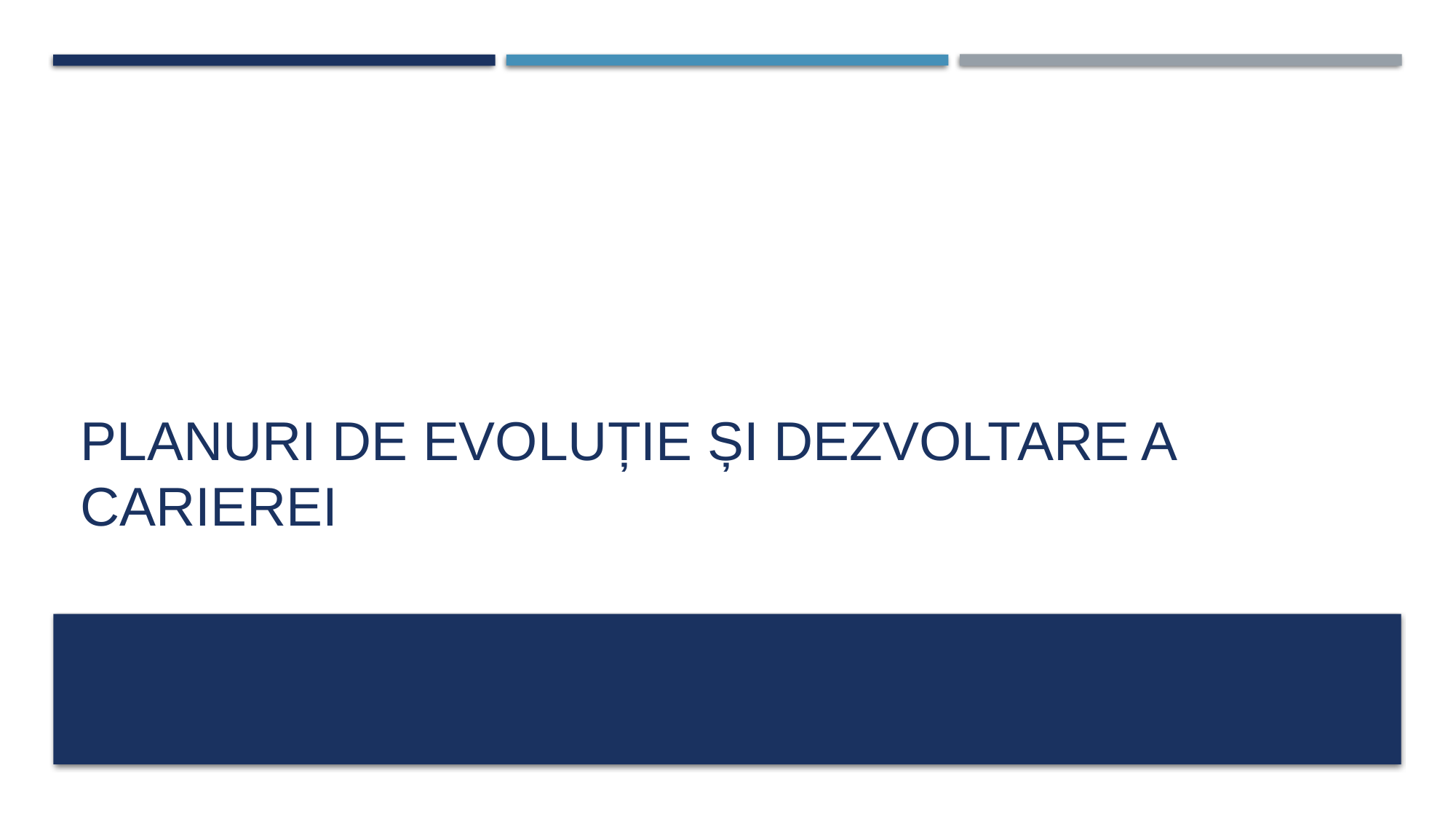

# Planuri de evoluție și dezvoltare a carierei